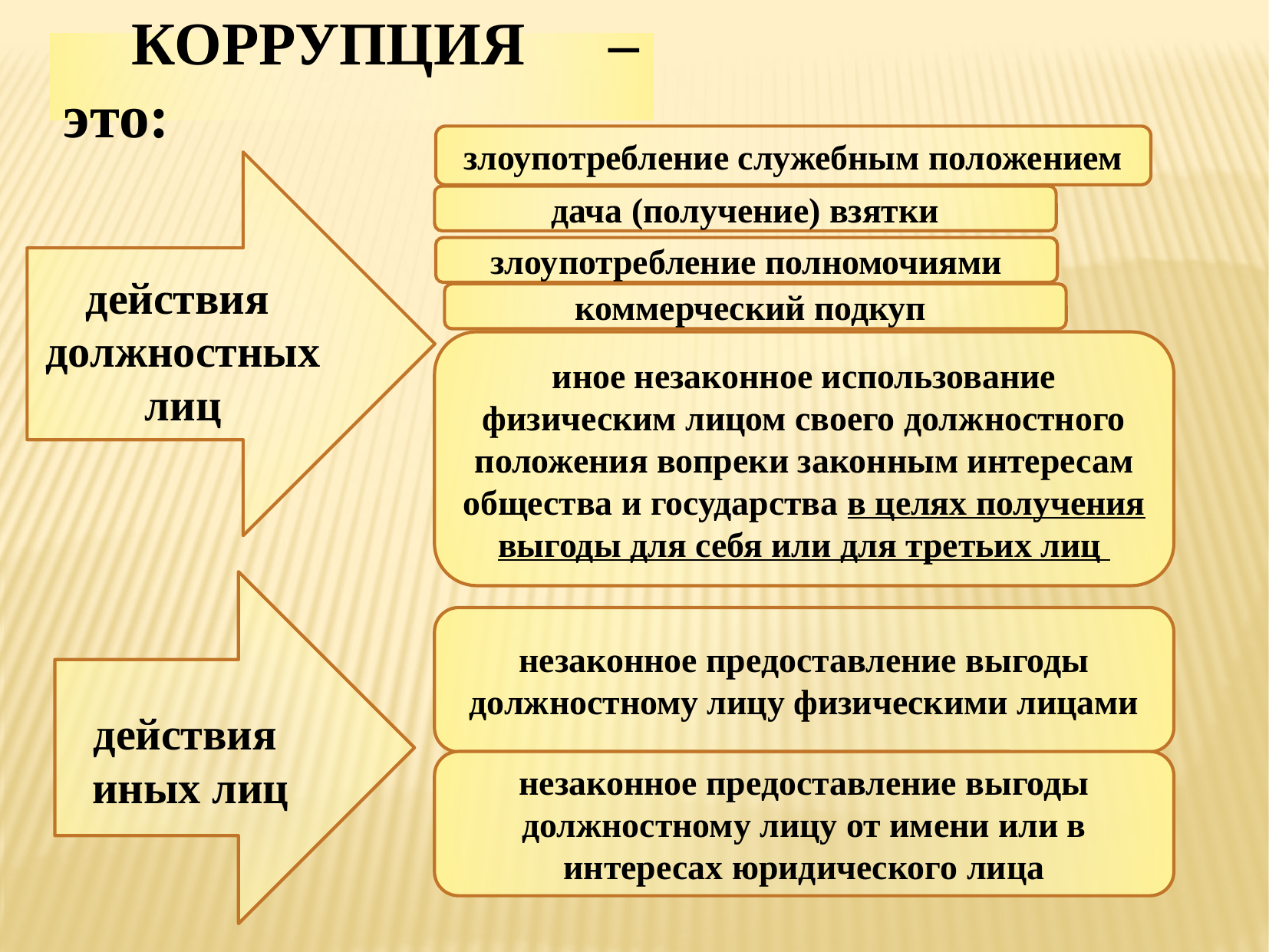

КОРРУПЦИЯ – это:
злоупотребление служебным положением

действия  должностных лиц

дача (получение) взятки
злоупотребление полномочиями

коммерческий подкуп

иное незаконное использование физическим лицом своего должностного положения вопреки законным интересам общества и государства в целях получения выгоды для себя или для третьих лиц

действия
иных лиц

незаконное предоставление выгоды должностному лицу физическими лицами
незаконное предоставление выгоды должностному лицу от имени или в интересах юридического лица